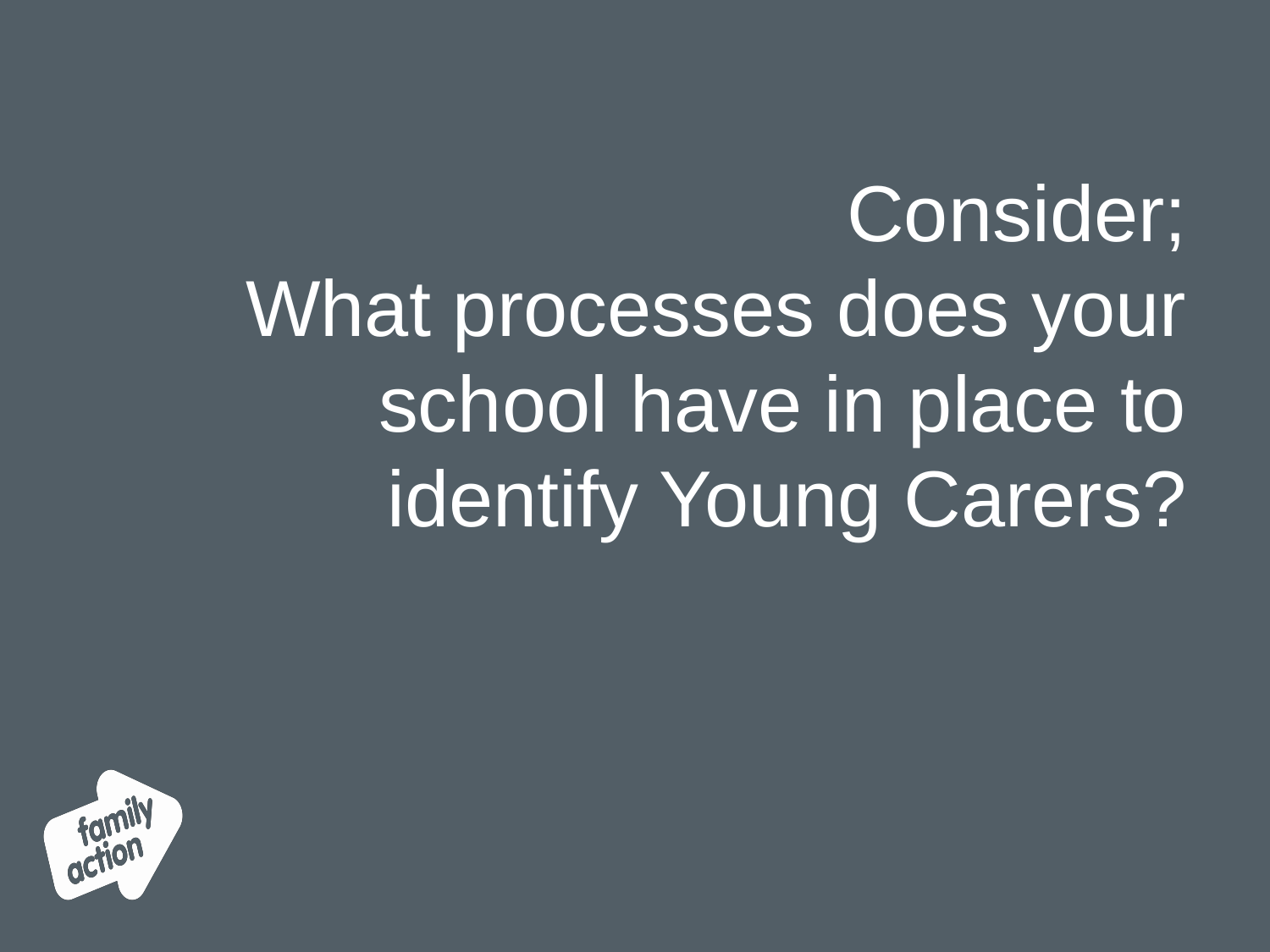

# Consider; What processes does your school have in place to identify Young Carers?